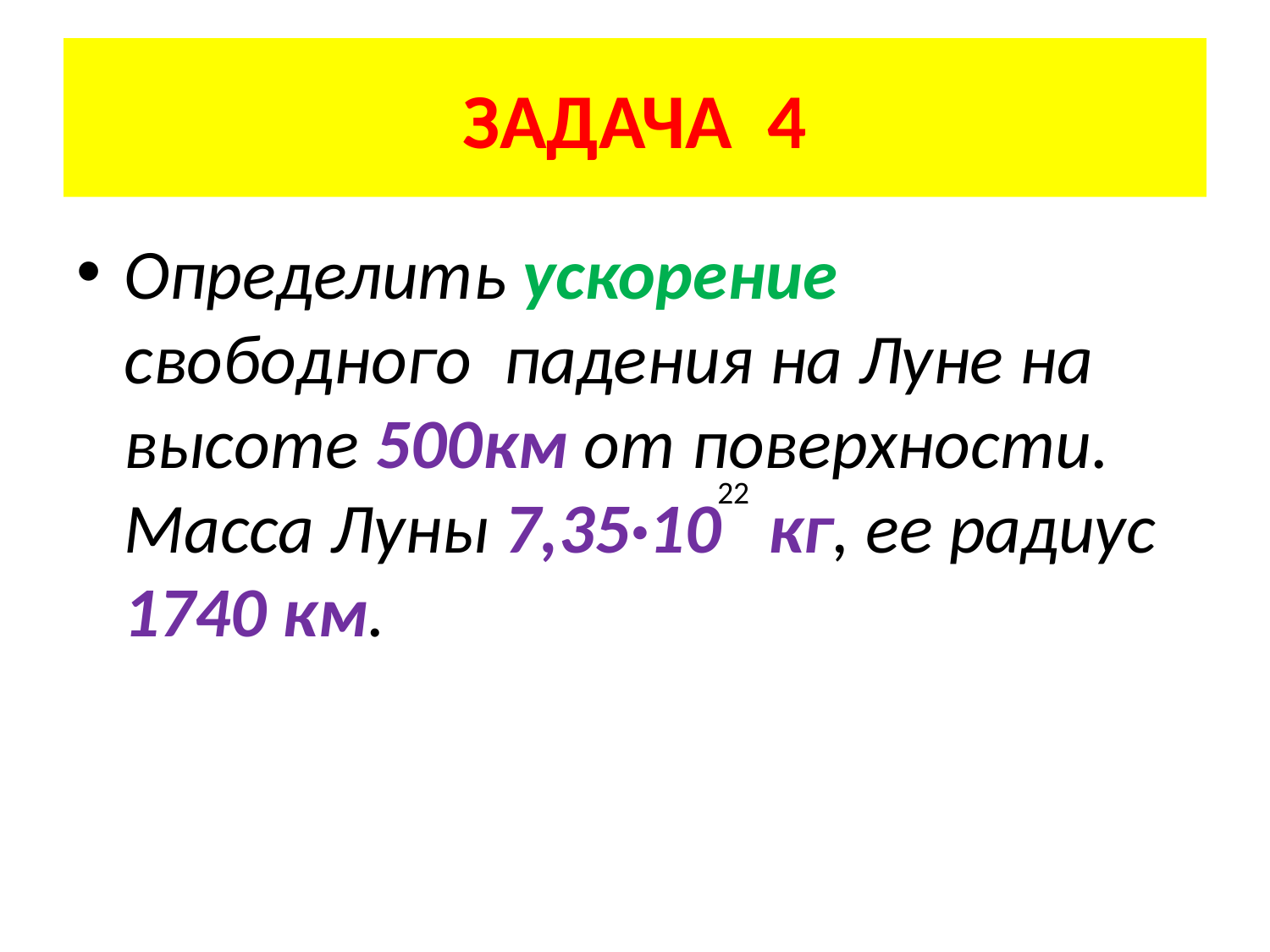

# ЗАДАЧА  4
Определить ускорение свободного  падения на Луне на высоте 500км от поверхности. Масса Луны 7,35·10   кг, ее радиус 1740 км.
22